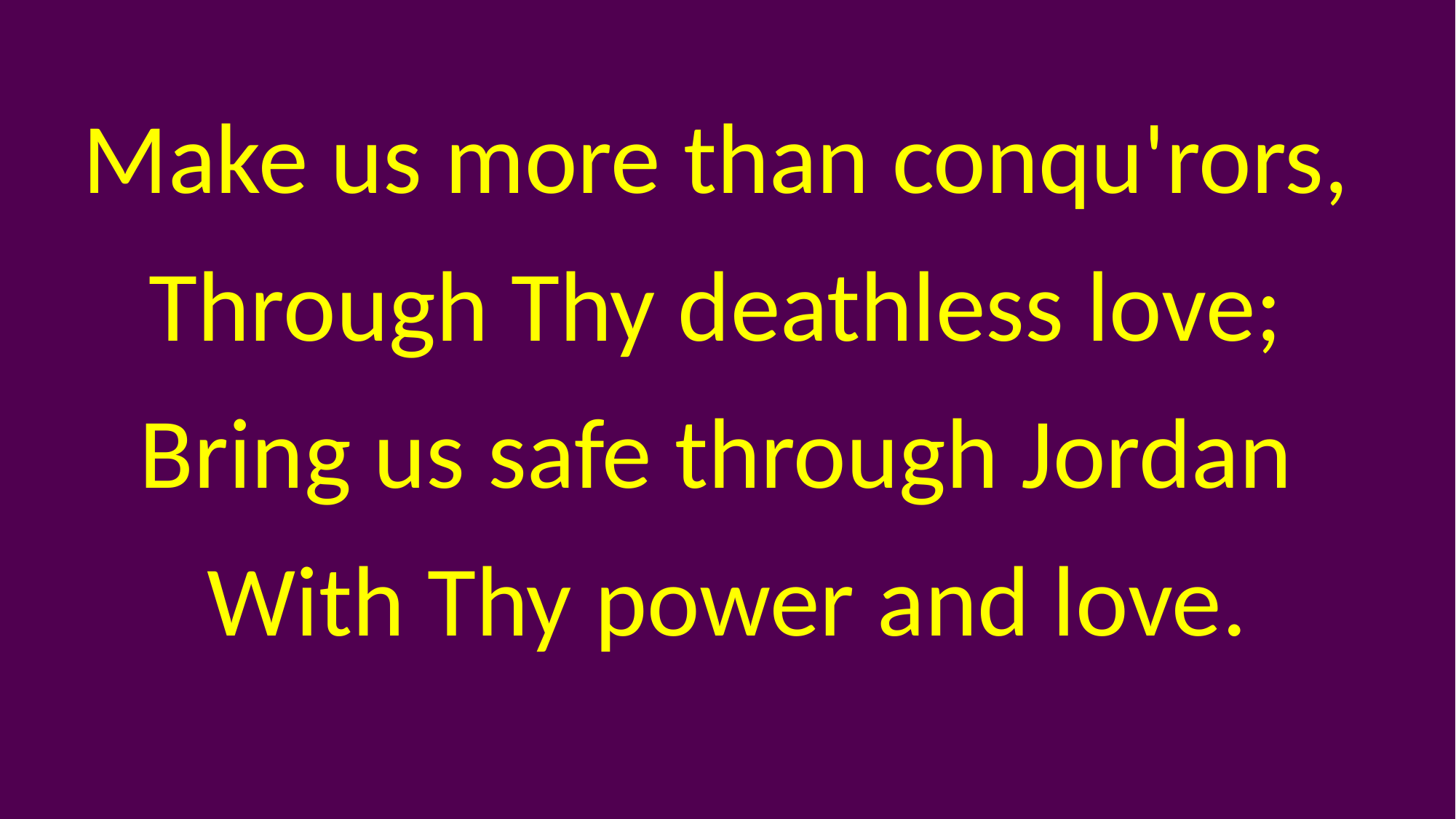

Make us more than conqu'rors,
Through Thy deathless love;
Bring us safe through Jordan
With Thy power and love.